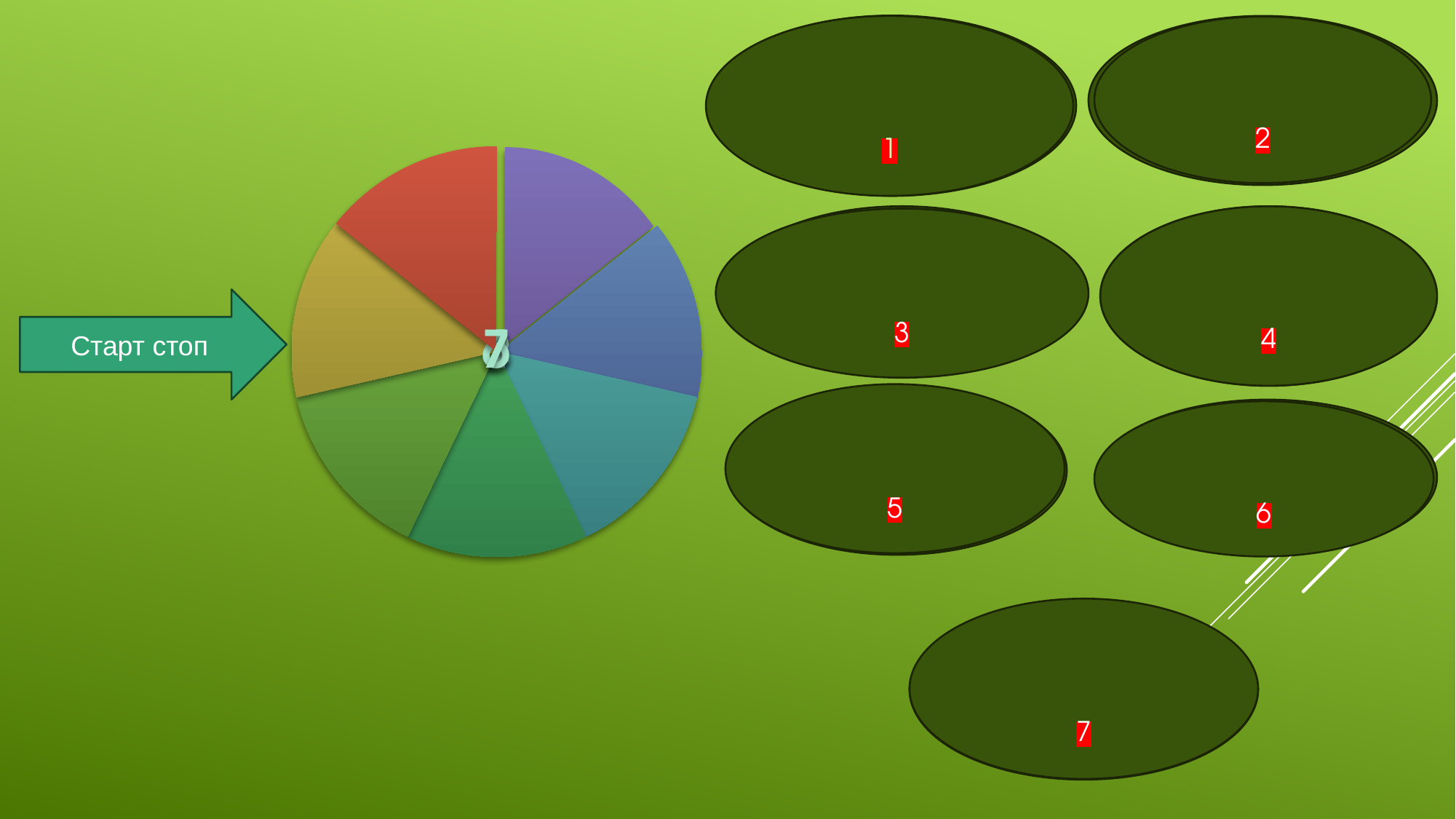

Что изучает археология?
1
Что изучает история?
2
1
2
3
4
5
6
7
Что изучает сфрагистика?
Что изучает геральдика?
4
3
Старт стоп

5
Что изучает генеалогия?
Что изучает сфрагистика?
6
7
Что изучает геральдика?